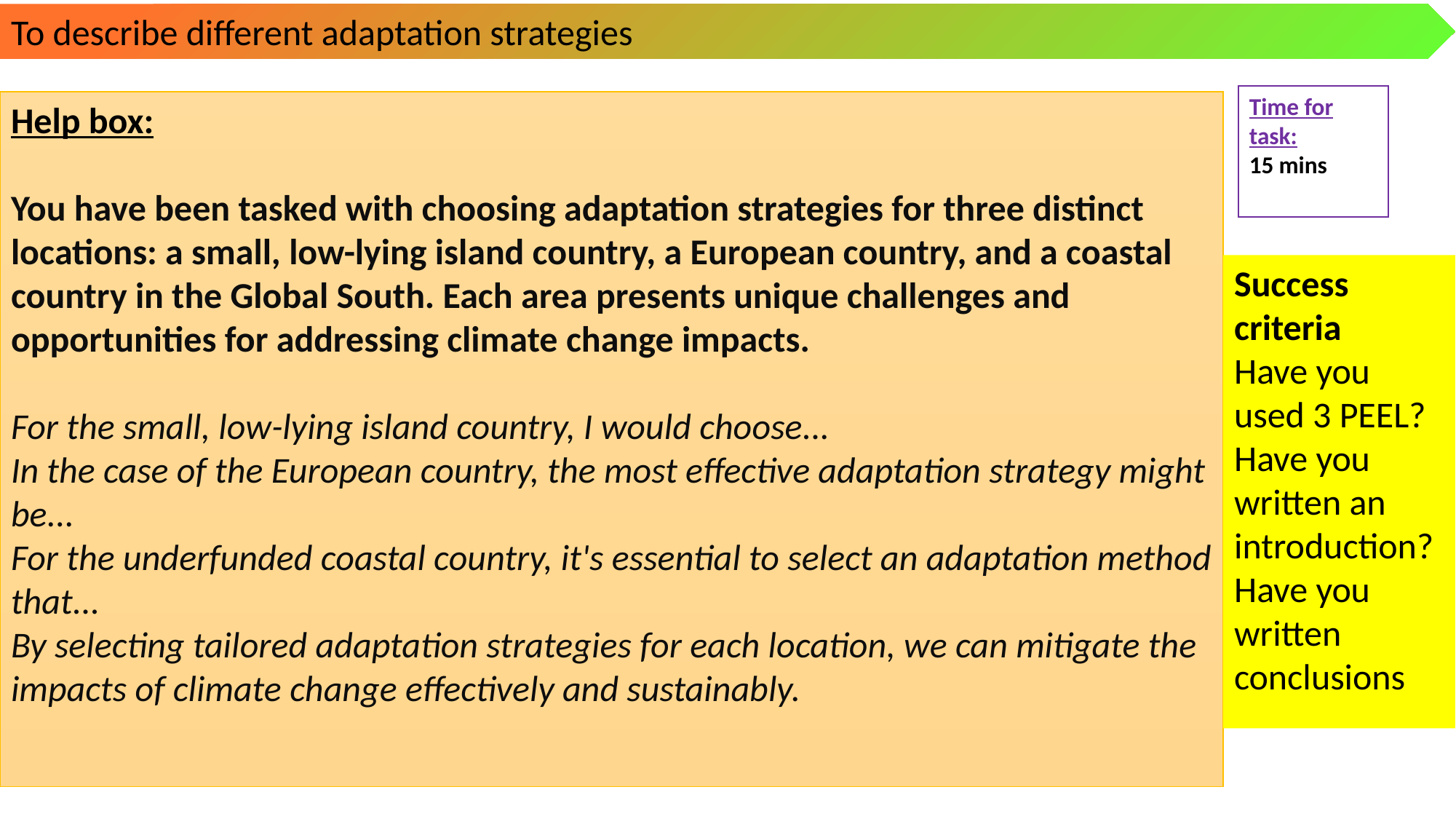

To describe different adaptation strategies

Time for task:
15 mins
Help box:

You have been tasked with choosing adaptation strategies for three distinct locations: a small, low-lying island country, a European country, and a coastal country in the Global South. Each area presents unique challenges and opportunities for addressing climate change impacts.

For the small, low-lying island country, I would choose...
In the case of the European country, the most effective adaptation strategy might be...
For the underfunded coastal country, it's essential to select an adaptation method that...
By selecting tailored adaptation strategies for each location, we can mitigate the impacts of climate change effectively and sustainably.

Success criteria
Have you used 3 PEEL?
Have you written an introduction?
Have you written conclusions